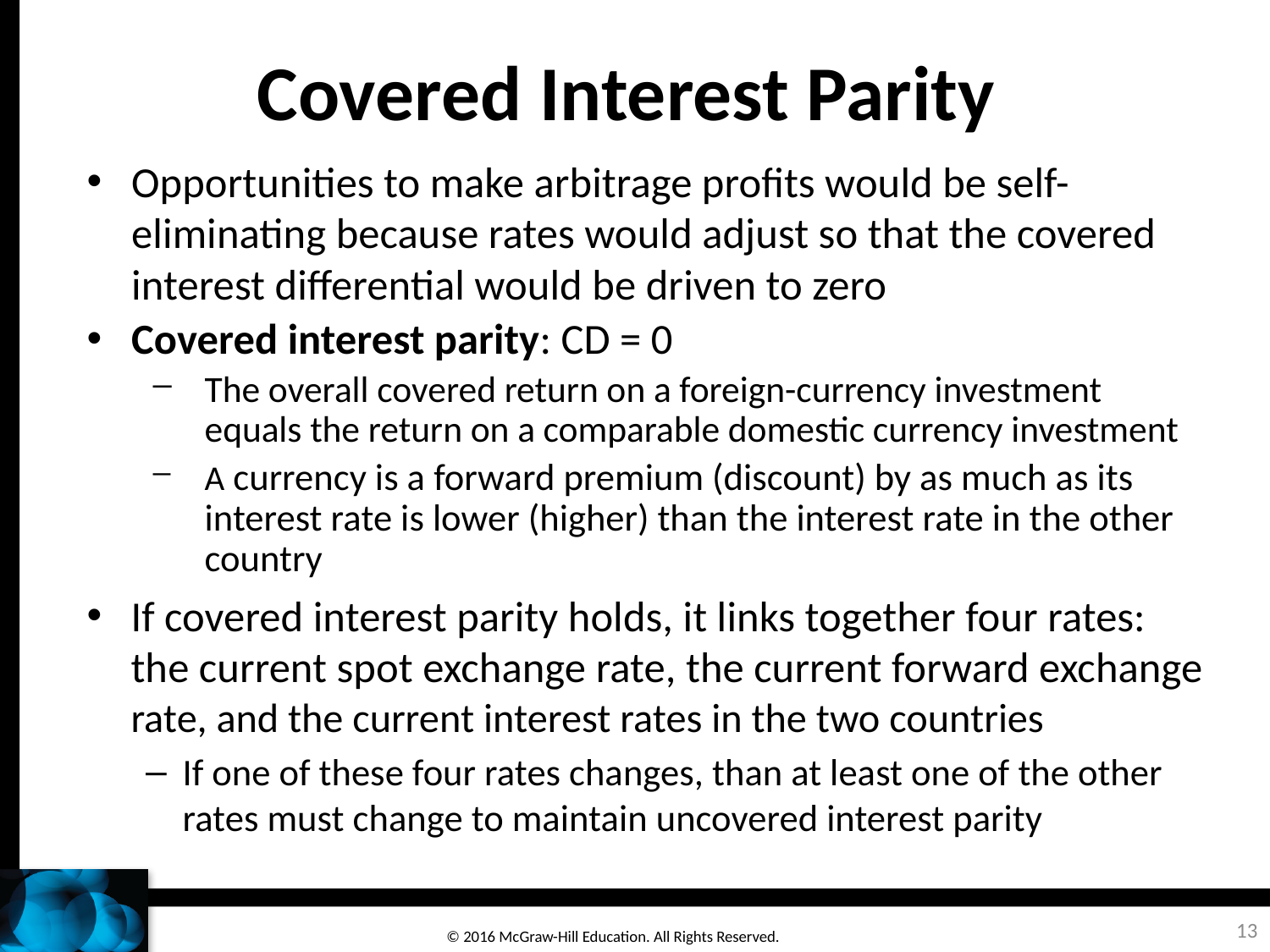

# Covered Interest Parity
Opportunities to make arbitrage profits would be self-eliminating because rates would adjust so that the covered interest differential would be driven to zero
Covered interest parity: CD = 0
The overall covered return on a foreign-currency investment equals the return on a comparable domestic currency investment
A currency is a forward premium (discount) by as much as its interest rate is lower (higher) than the interest rate in the other country
If covered interest parity holds, it links together four rates: the current spot exchange rate, the current forward exchange rate, and the current interest rates in the two countries
If one of these four rates changes, than at least one of the other rates must change to maintain uncovered interest parity
13
© 2016 McGraw-Hill Education. All Rights Reserved.